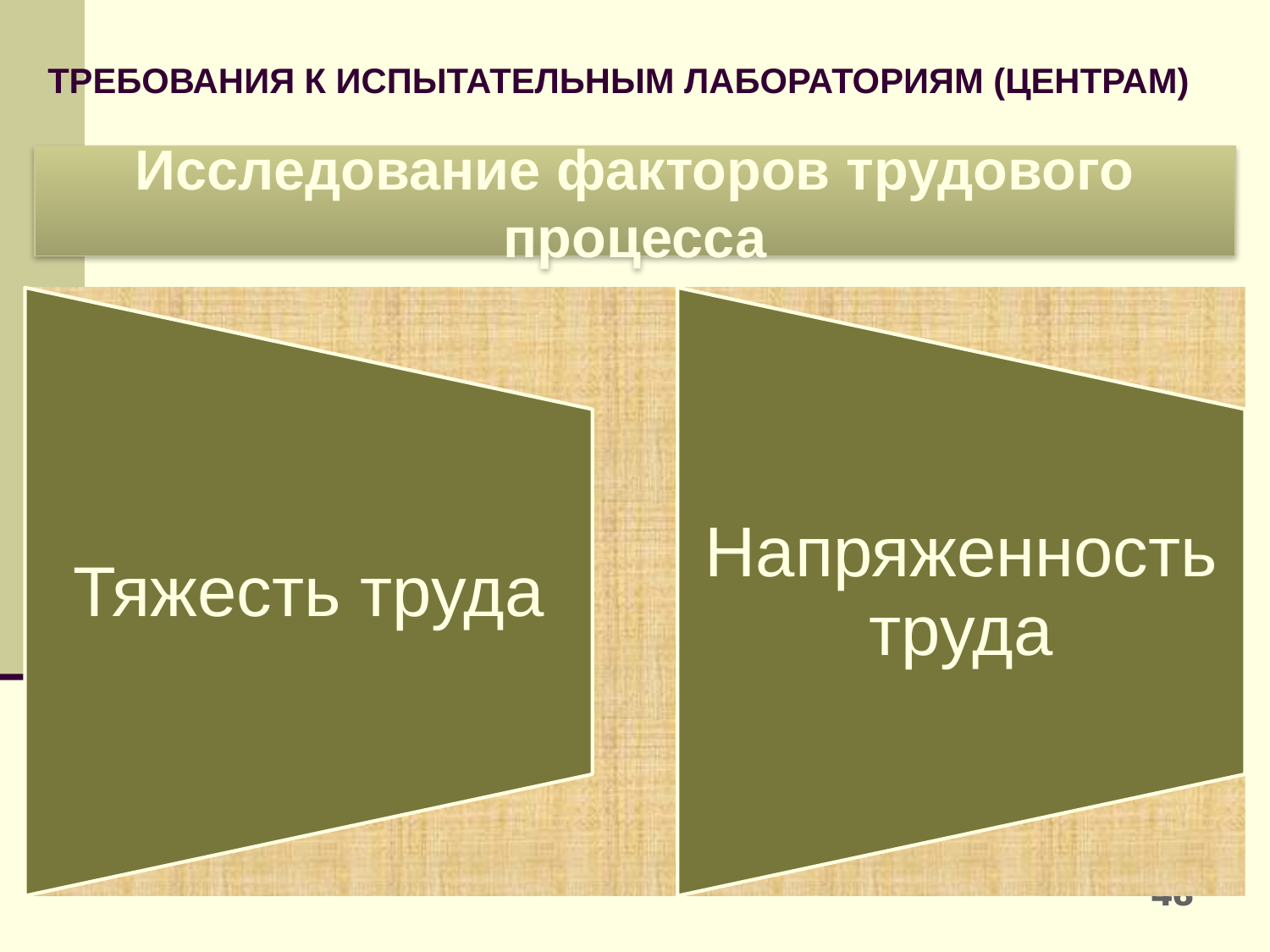

# ТРЕБОВАНИЯ К ИСПЫТАТЕЛЬНЫМ ЛАБОРАТОРИЯМ (ЦЕНТРАМ)
Исследование факторов трудового процесса
Тяжесть труда
Напряженность труда
46